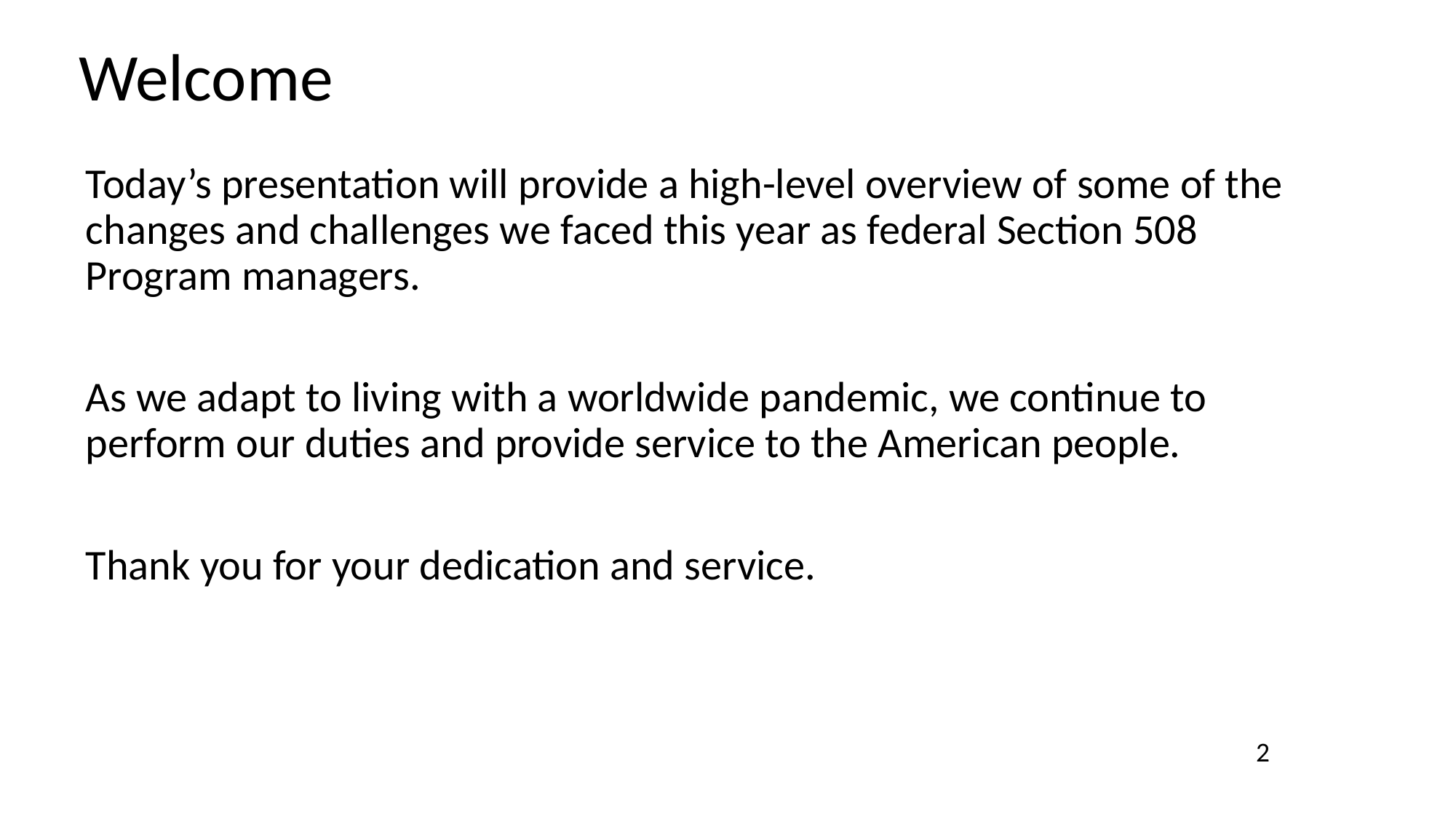

# Welcome
Today’s presentation will provide a high-level overview of some of the changes and challenges we faced this year as federal Section 508 Program managers.

As we adapt to living with a worldwide pandemic, we continue to perform our duties and provide service to the American people.

Thank you for your dedication and service.

2